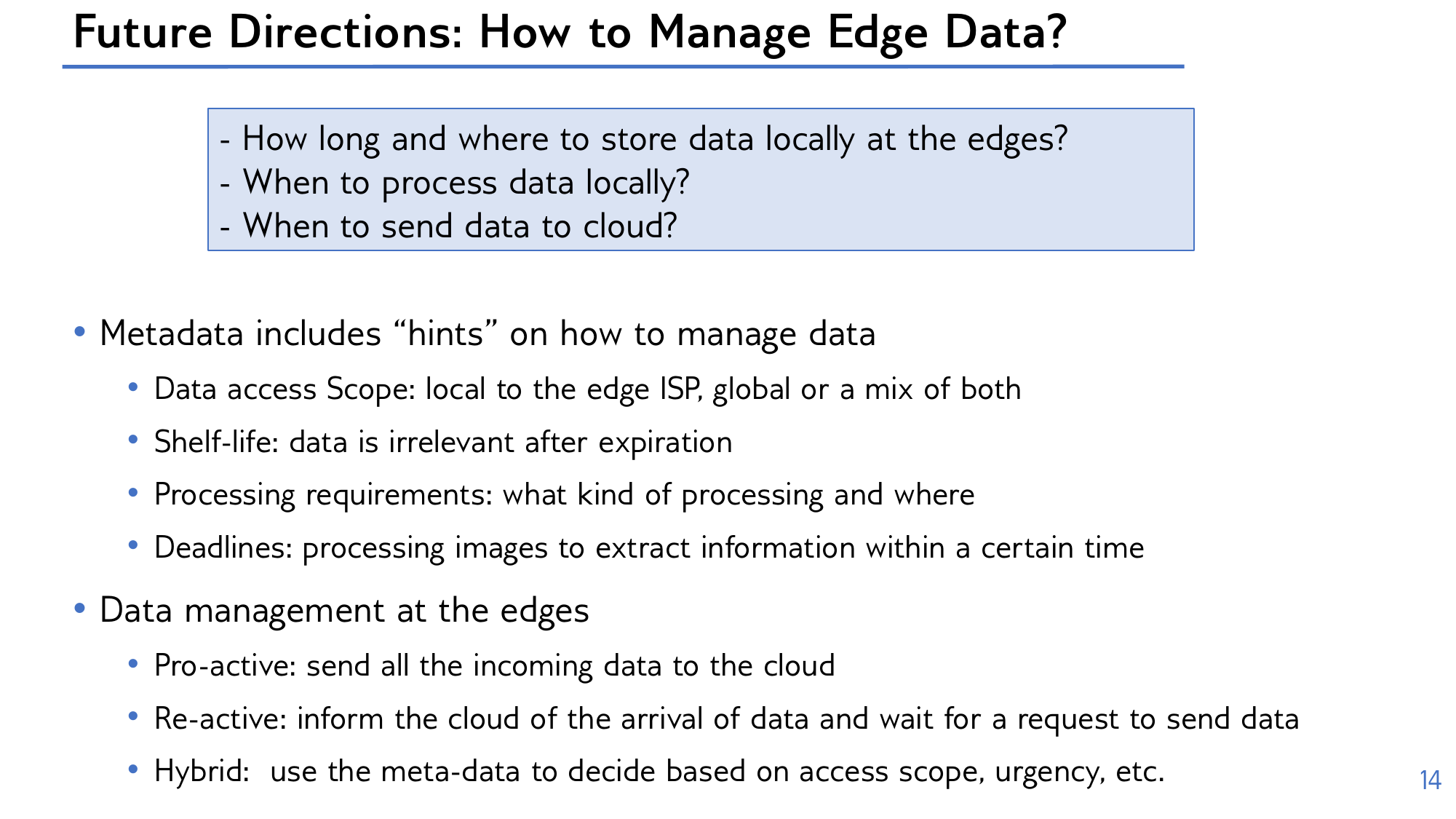

# Future Directions: How to Manage Edge Data?
- How long and where to store data locally at the edges?
- When to process data locally?
- When to send data to cloud?
Metadata includes “hints” on how to manage data
Data access Scope: local to the edge ISP, global or a mix of both
Shelf-life: data is irrelevant after expiration
Processing requirements: what kind of processing and where
Deadlines: processing images to extract information within a certain time
Data management at the edges
Pro-active: send all the incoming data to the cloud
Re-active: inform the cloud of the arrival of data and wait for a request to send data
Hybrid:  use the meta-data to decide based on access scope, urgency, etc.
14